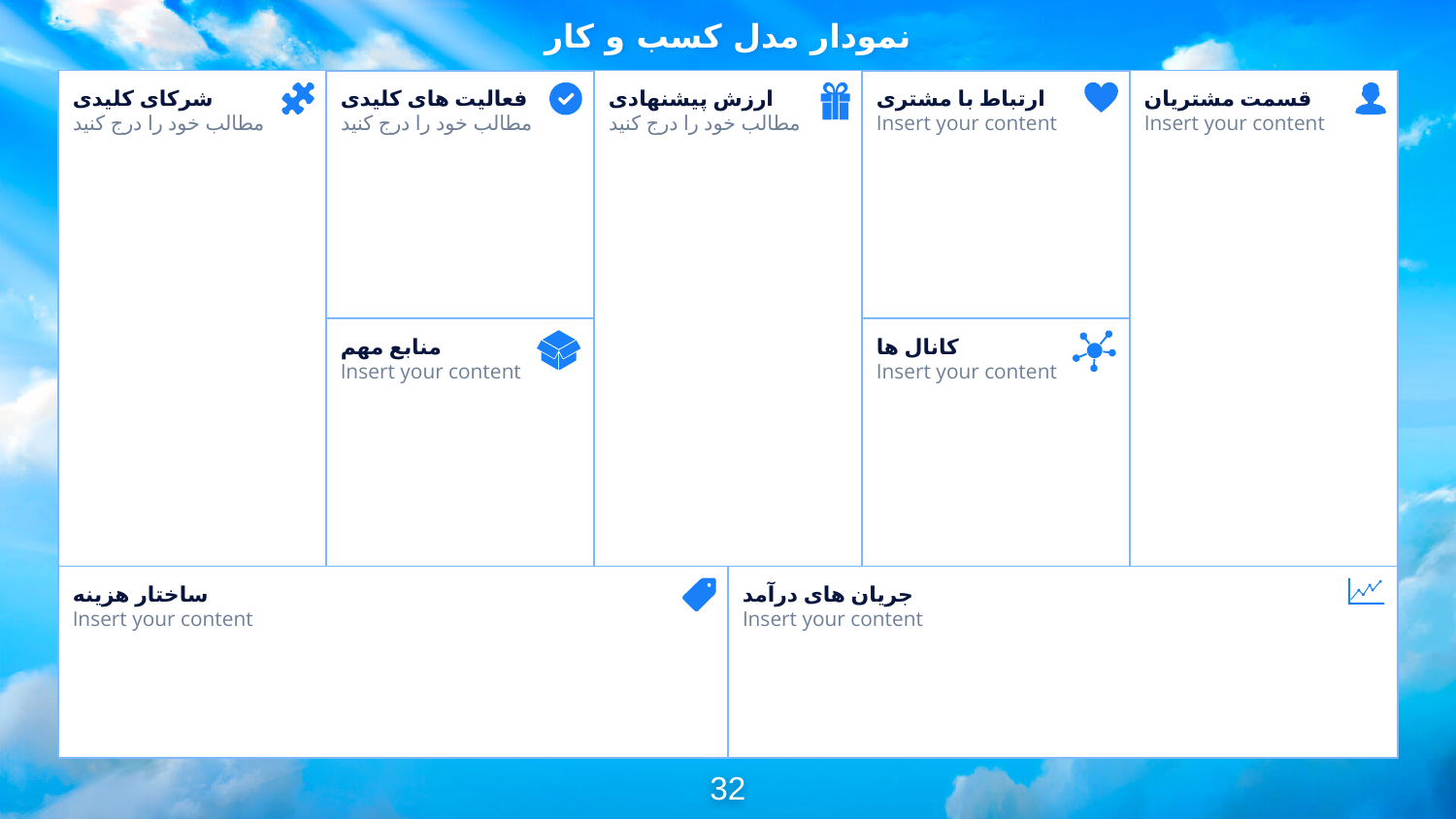

نمودار مدل کسب و کار
شرکای کلیدی
مطالب خود را درج کنید
فعالیت های کلیدی
مطالب خود را درج کنید
ارزش پیشنهادی
مطالب خود را درج کنید
ارتباط با مشتری
Insert your content
قسمت مشتریان
Insert your content

منابع مهم
Insert your content
کانال ها
Insert your content

ساختار هزینه
Insert your content
جریان های درآمد
Insert your content

32